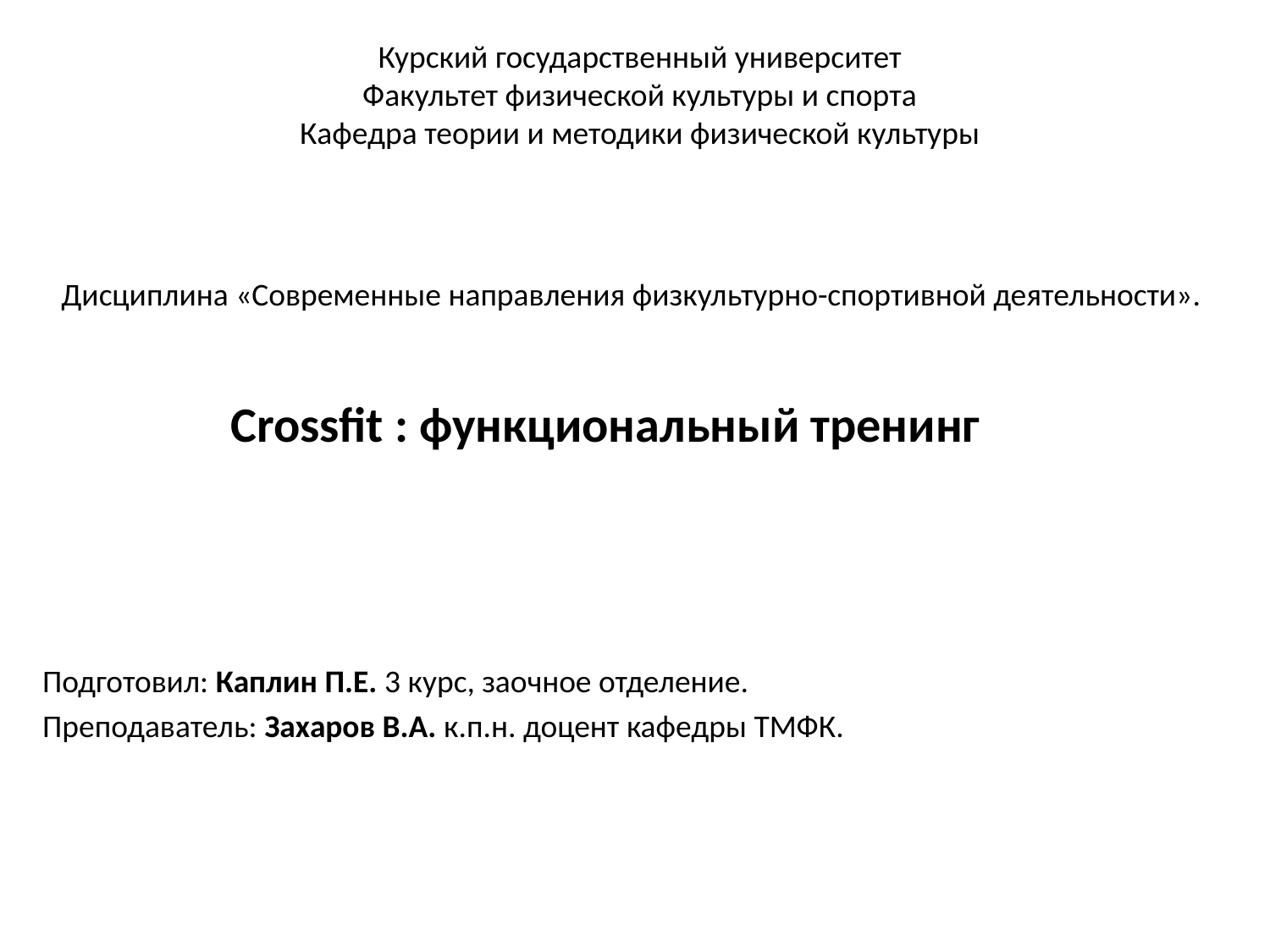

Курский государственный университет
Факультет физической культуры и спорта
Кафедра теории и методики физической культуры
# Дисциплина «Современные направления физкультурно-спортивной деятельности».
Crossfit : функциональный тренинг
Подготовил: Каплин П.Е. 3 курс, заочное отделение.
Преподаватель: Захаров В.А. к.п.н. доцент кафедры ТМФК.